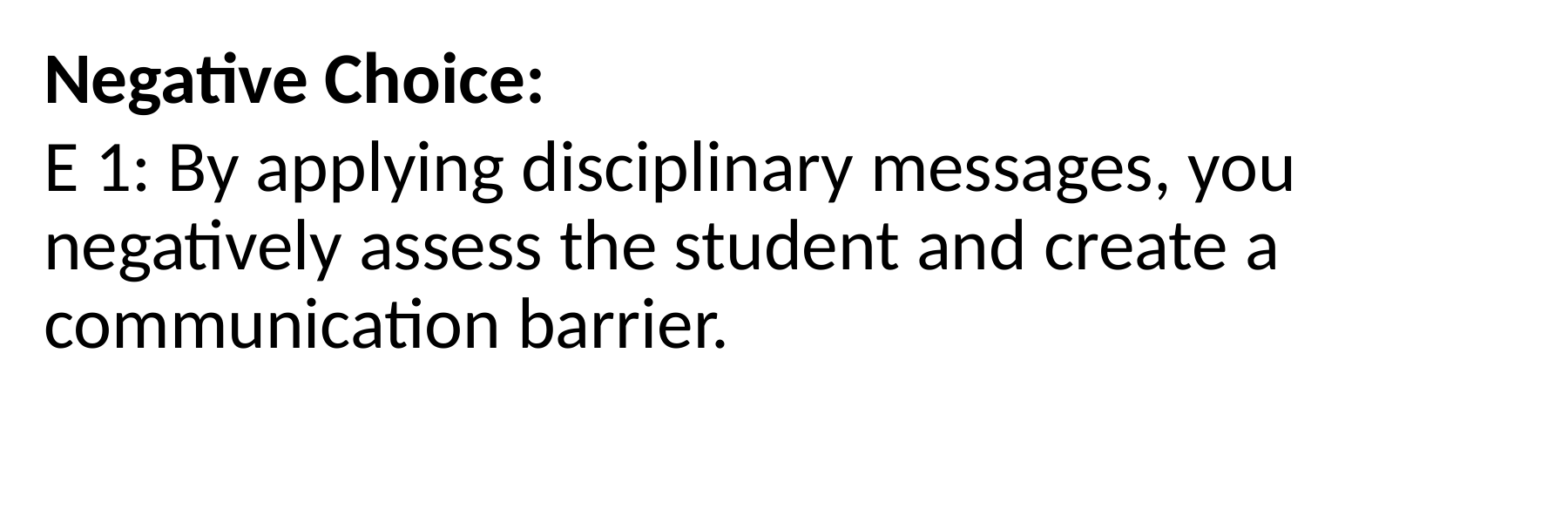

Negative Choice:
E 1: By applying disciplinary messages, you negatively assess the student and create a communication barrier.